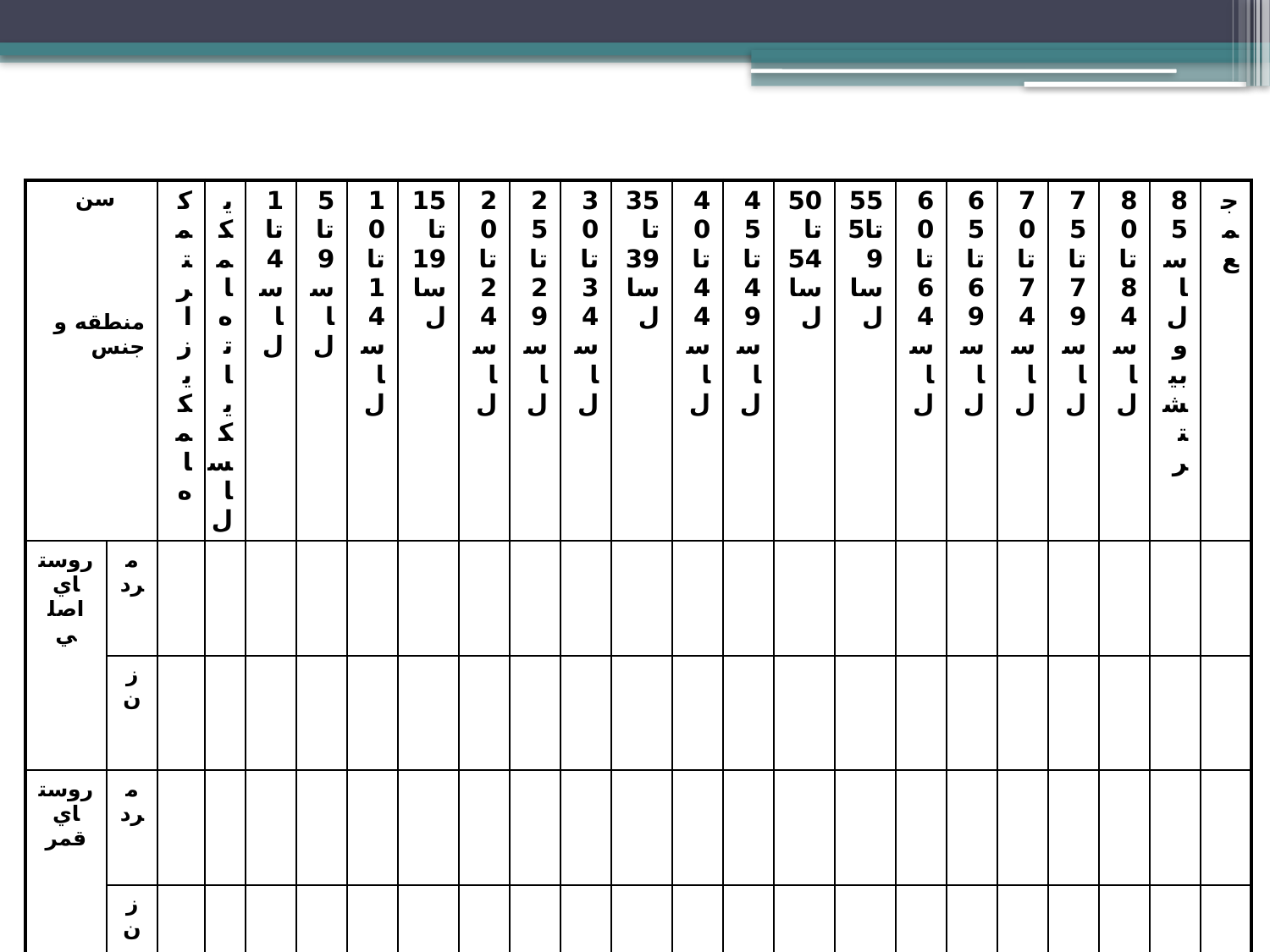

| سن منطقه و جنس |  | كمتر از يكماه | يكماه تا يكسال | 1 تا 4 سال | 5 تا 9 سال | 10 تا 14 سال | 15 تا 19 سال | 20 تا 24 سال | 25 تا 29 سال | 30 تا 34 سال | 35 تا 39 سال | 40 تا 44 سال | 45 تا 49 سال | 50 تا 54 سال | 55 تا59 سال | 60 تا 64سال | 65 تا 69 سال | 70 تا 74 سال | 75 تا 79 سال | 80 تا 84 سال | 85 سال و بيشتر | جمع |
| --- | --- | --- | --- | --- | --- | --- | --- | --- | --- | --- | --- | --- | --- | --- | --- | --- | --- | --- | --- | --- | --- | --- |
| روستاي اصلي | مرد |  |  |  |  |  |  |  |  |  |  |  |  |  |  |  |  |  |  |  |  |  |
|  | زن |  |  |  |  |  |  |  |  |  |  |  |  |  |  |  |  |  |  |  |  |  |
| روستاي قمر | مرد |  |  |  |  |  |  |  |  |  |  |  |  |  |  |  |  |  |  |  |  |  |
|  | زن |  |  |  |  |  |  |  |  |  |  |  |  |  |  |  |  |  |  |  |  |  |